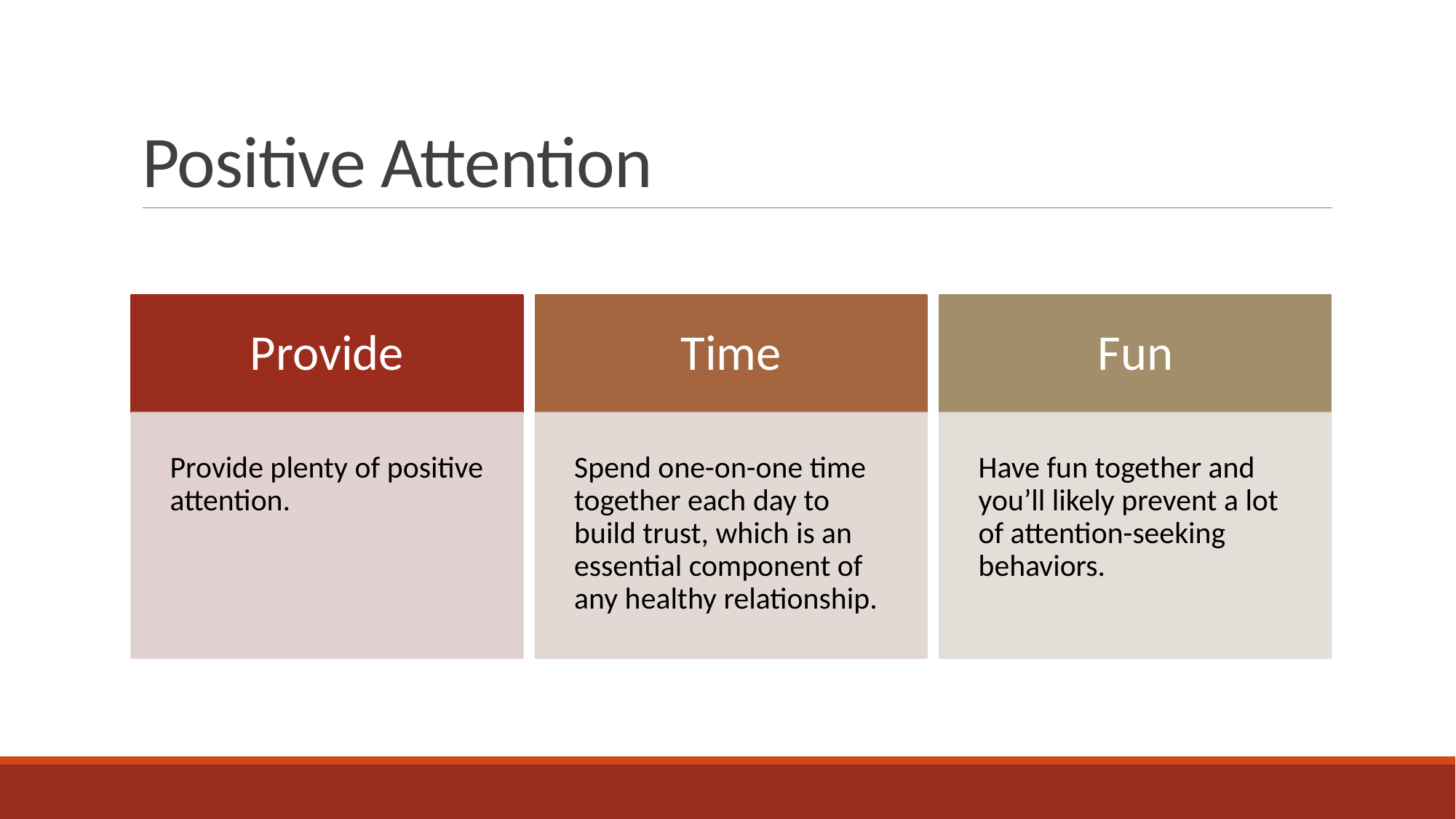

# Positive Attention
Provide
Provide plenty of positive attention.
Time
Spend one-on-one time together each day to build trust, which is an essential component of any healthy relationship.
Fun
Have fun together and you’ll likely prevent a lot of attention-seeking behaviors.